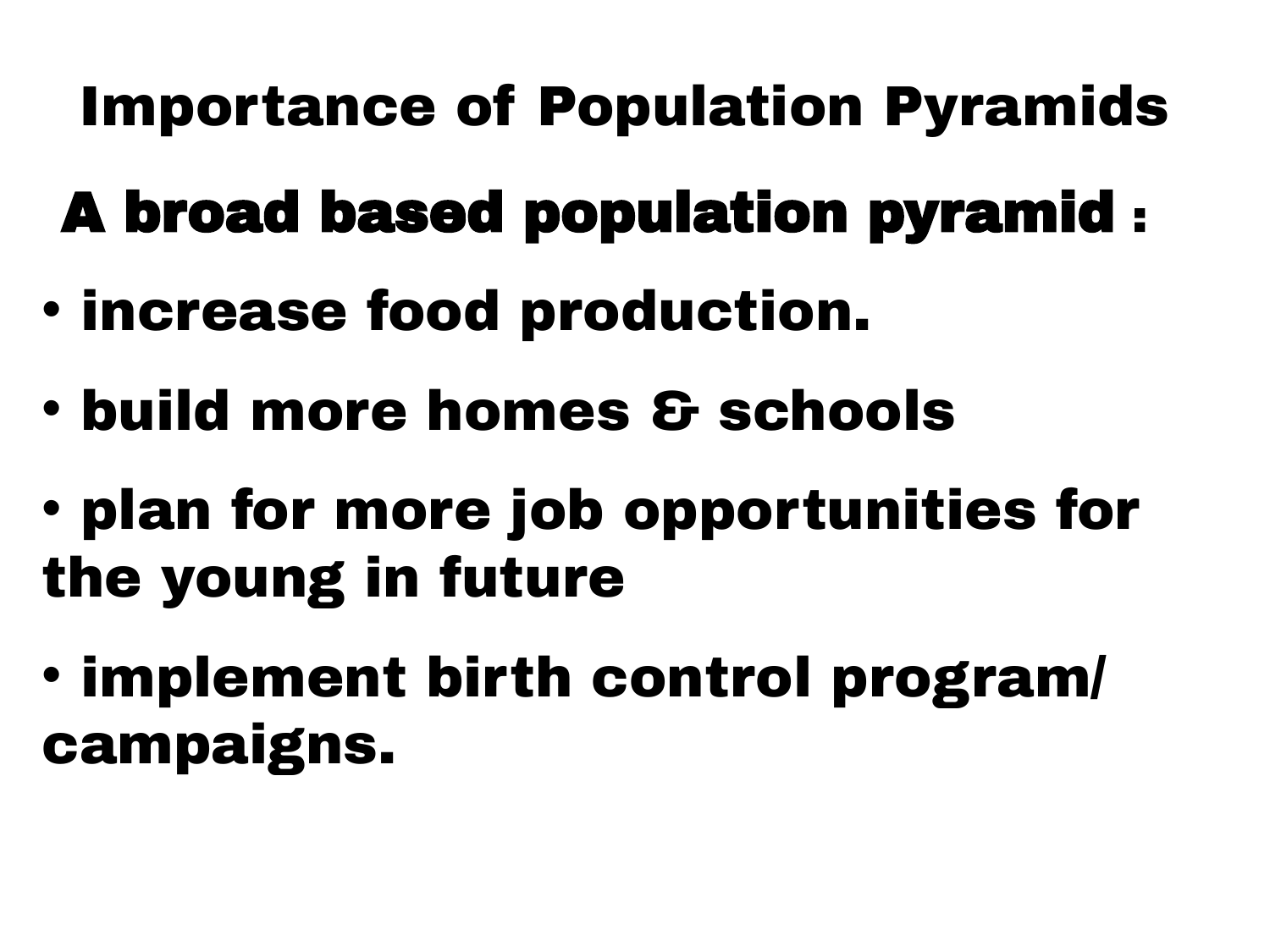

# Importance of Population Pyramids
 A broad based population pyramid :
 increase food production.
 build more homes & schools
 plan for more job opportunities for the young in future
 implement birth control program/ campaigns.